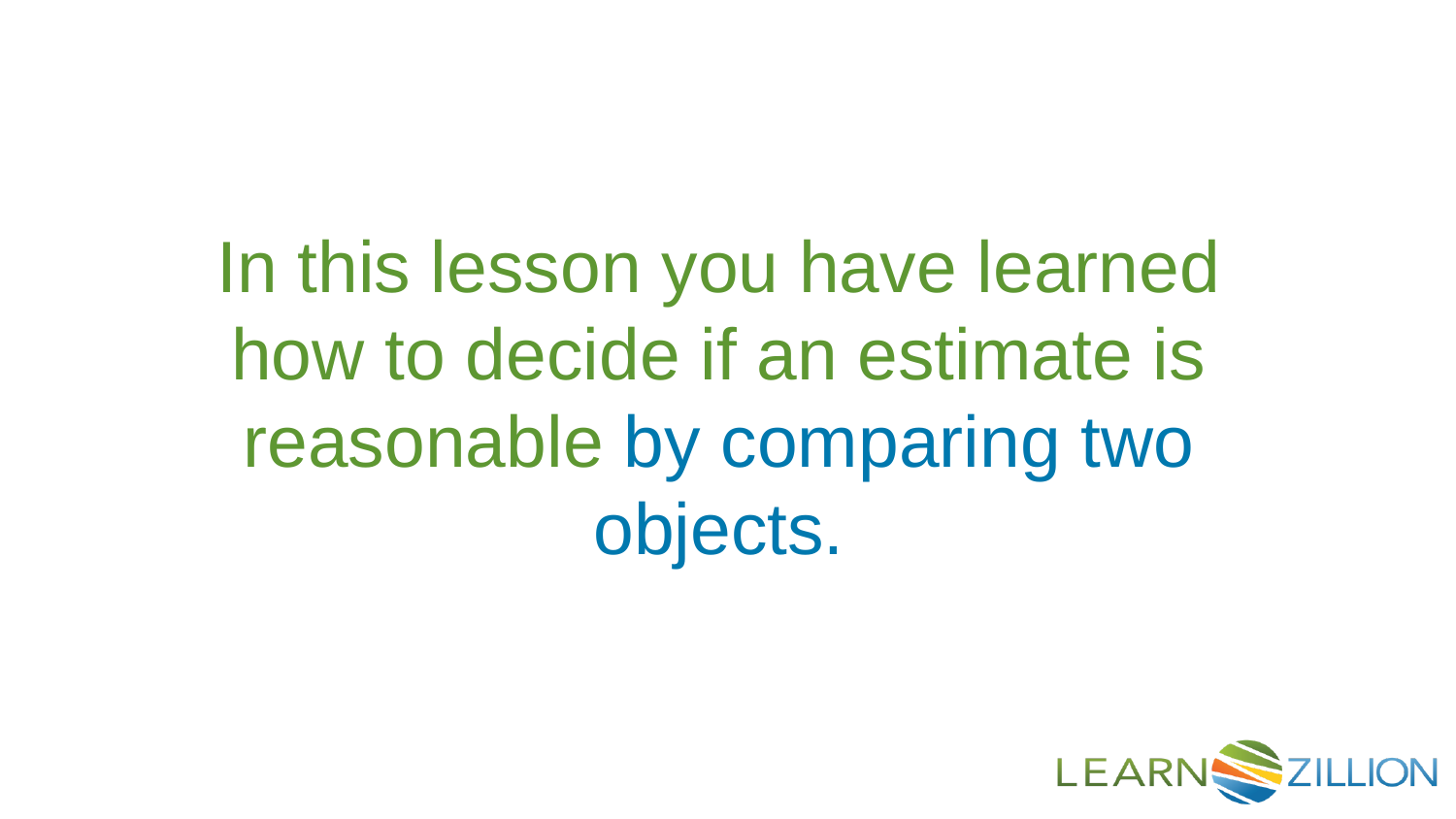

In this lesson you have learned how to decide if an estimate is reasonable by comparing two objects.